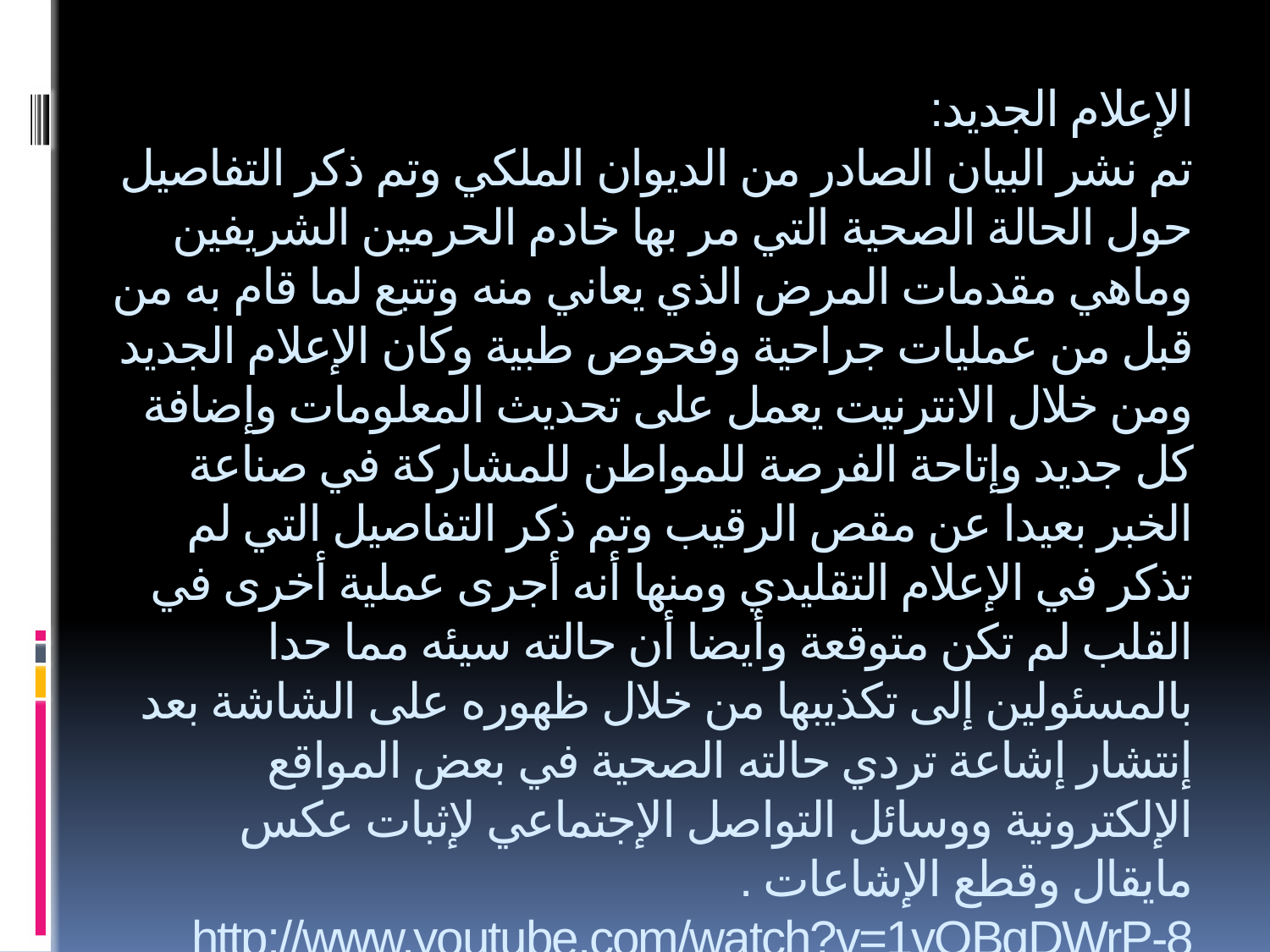

# الإعلام الجديد: تم نشر البيان الصادر من الديوان الملكي وتم ذكر التفاصيل حول الحالة الصحية التي مر بها خادم الحرمين الشريفين وماهي مقدمات المرض الذي يعاني منه وتتبع لما قام به من قبل من عمليات جراحية وفحوص طبية وكان الإعلام الجديد ومن خلال الانترنيت يعمل على تحديث المعلومات وإضافة كل جديد وإتاحة الفرصة للمواطن للمشاركة في صناعة الخبر بعيدا عن مقص الرقيب وتم ذكر التفاصيل التي لم تذكر في الإعلام التقليدي ومنها أنه أجرى عملية أخرى في القلب لم تكن متوقعة وأيضا أن حالته سيئه مما حدا بالمسئولين إلى تكذيبها من خلال ظهوره على الشاشة بعد إنتشار إشاعة تردي حالته الصحية في بعض المواقع الإلكترونية ووسائل التواصل الإجتماعي لإثبات عكس مايقال وقطع الإشاعات . http://www.youtube.com/watch?v=1vQBqDWrP-8